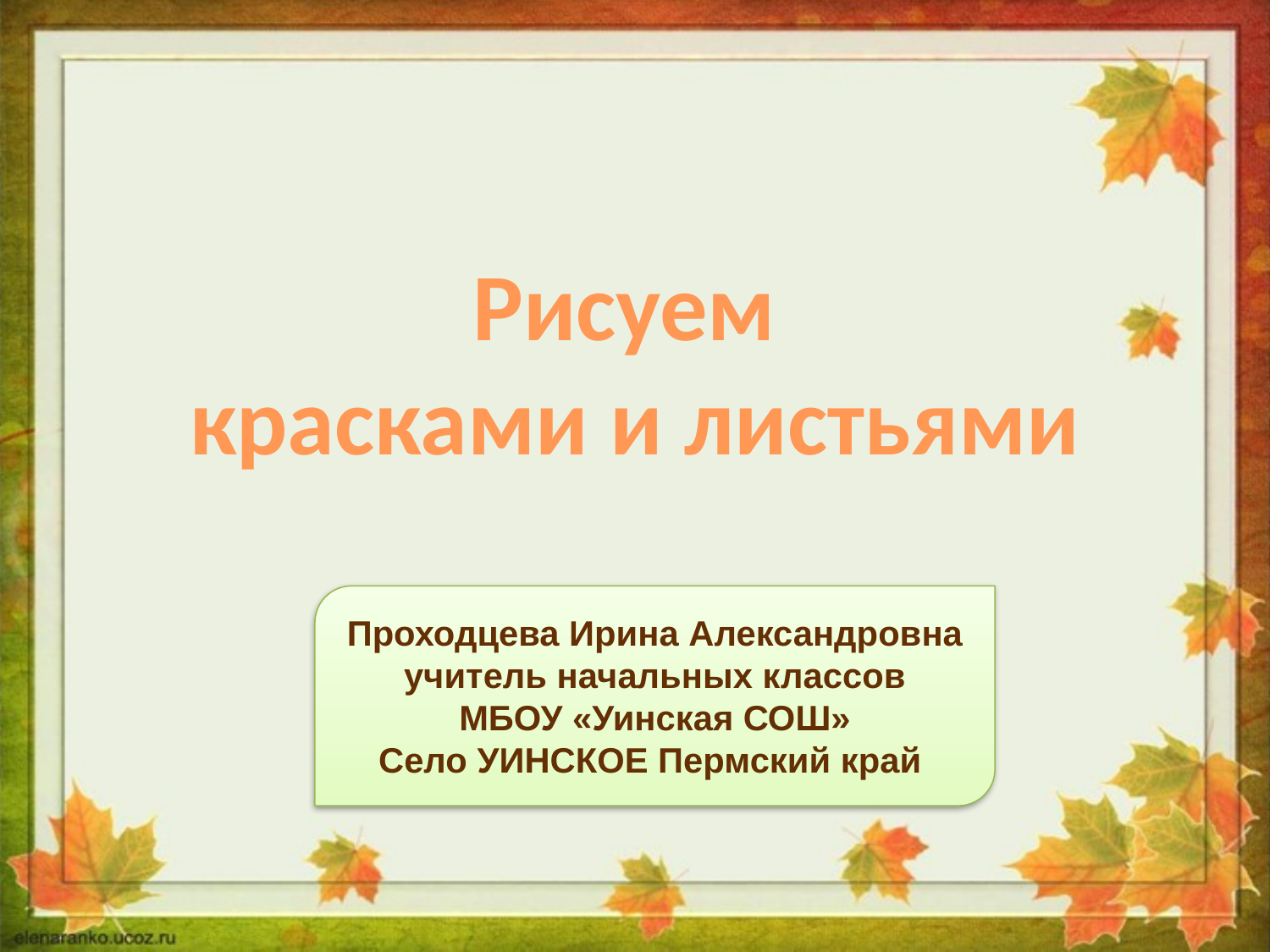

Рисуем
красками и листьями
Проходцева Ирина Александровна
учитель начальных классов
МБОУ «Уинская СОШ»
Село УИНСКОЕ Пермский край